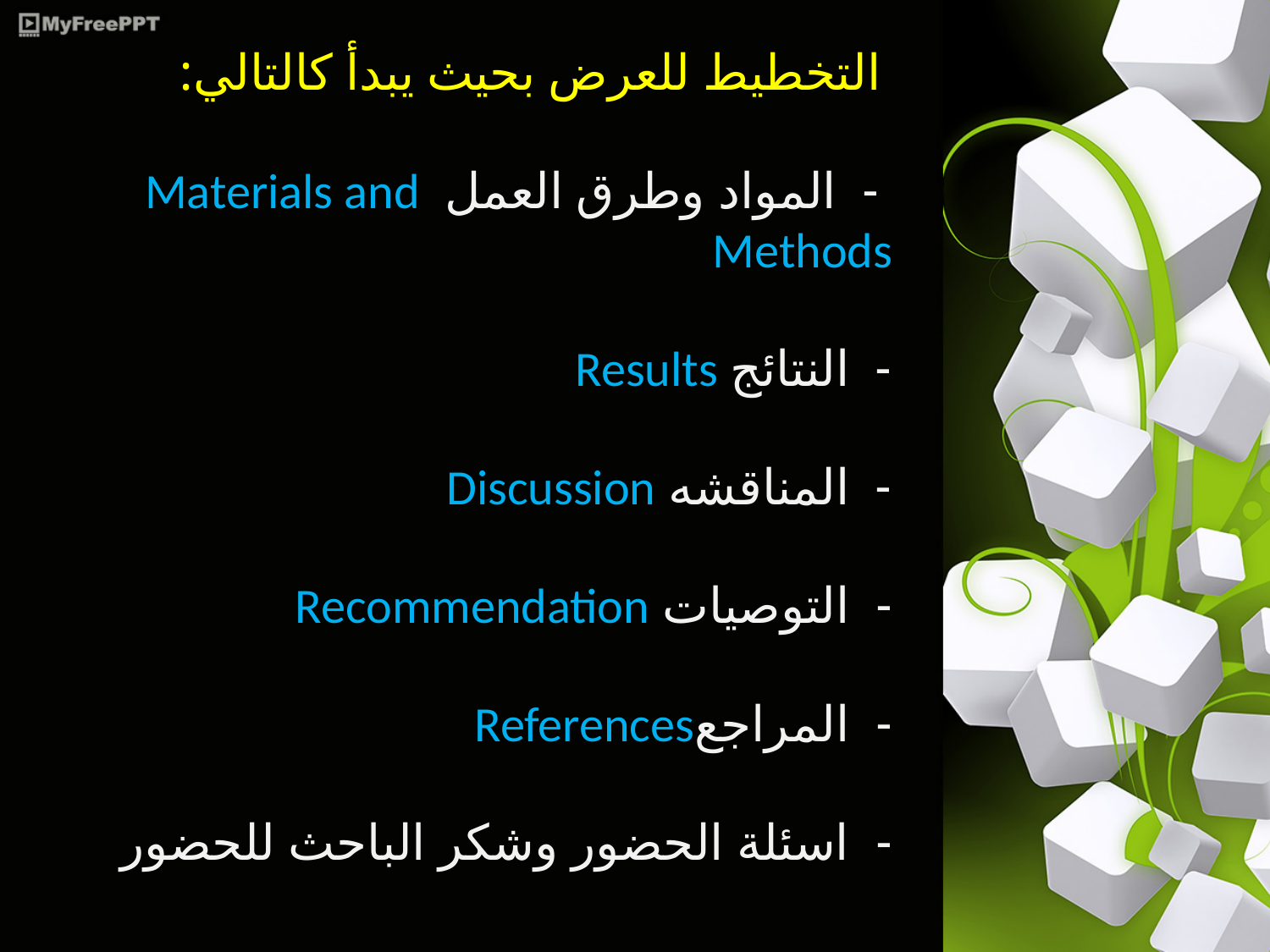

# التخطيط للعرض بحيث يبدأ كالتالي: -  المواد وطرق العمل  Materials and Methods -  النتائج Results -  المناقشه Discussion -  التوصيات Recommendation -  المراجعReferences -  اسئلة الحضور وشكر الباحث للحضور